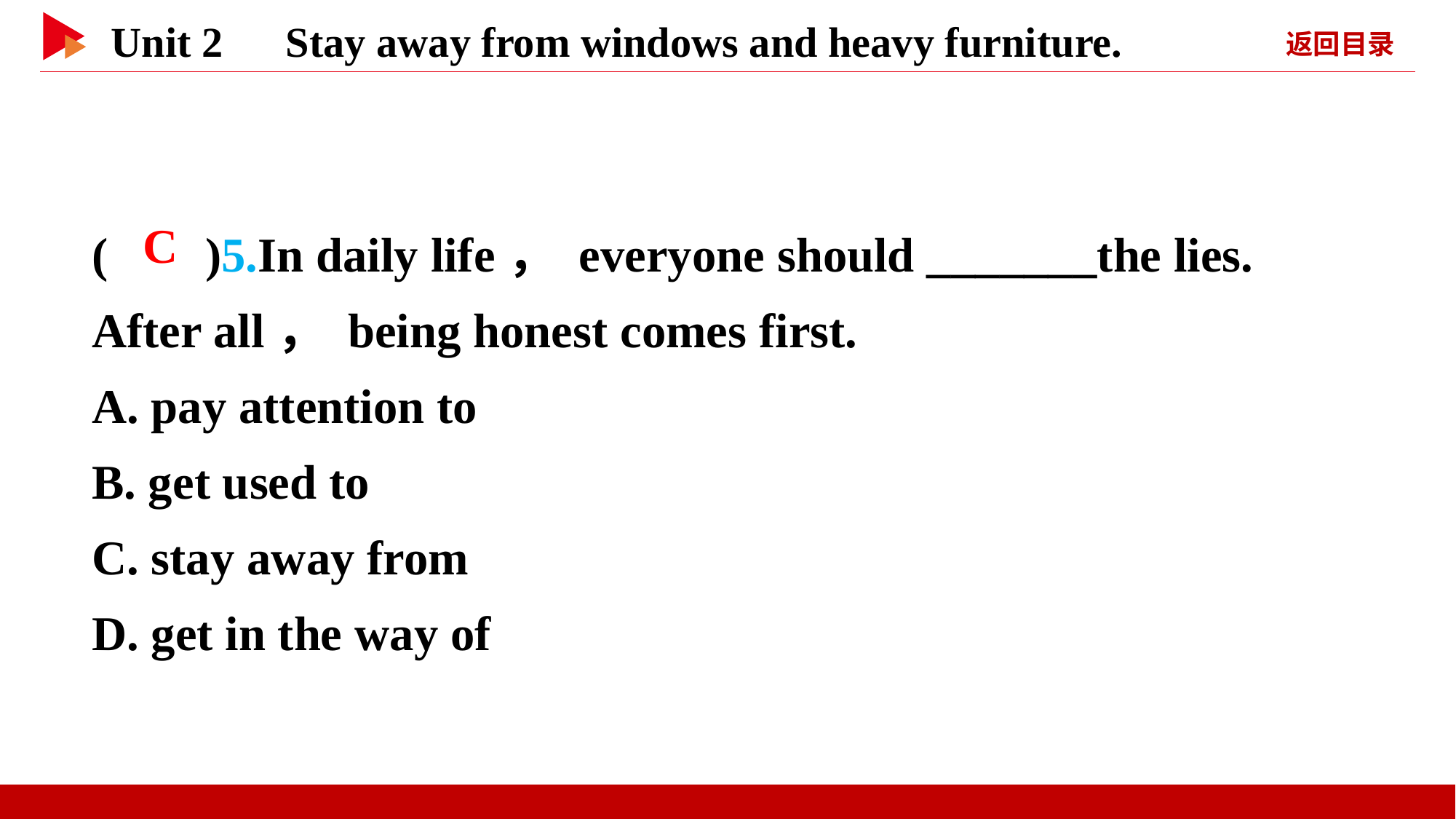

(        )5.In daily life， everyone should _______the lies. After all， being honest comes first.
A. pay attention to
B. get used to
C. stay away from
D. get in the way of
   C